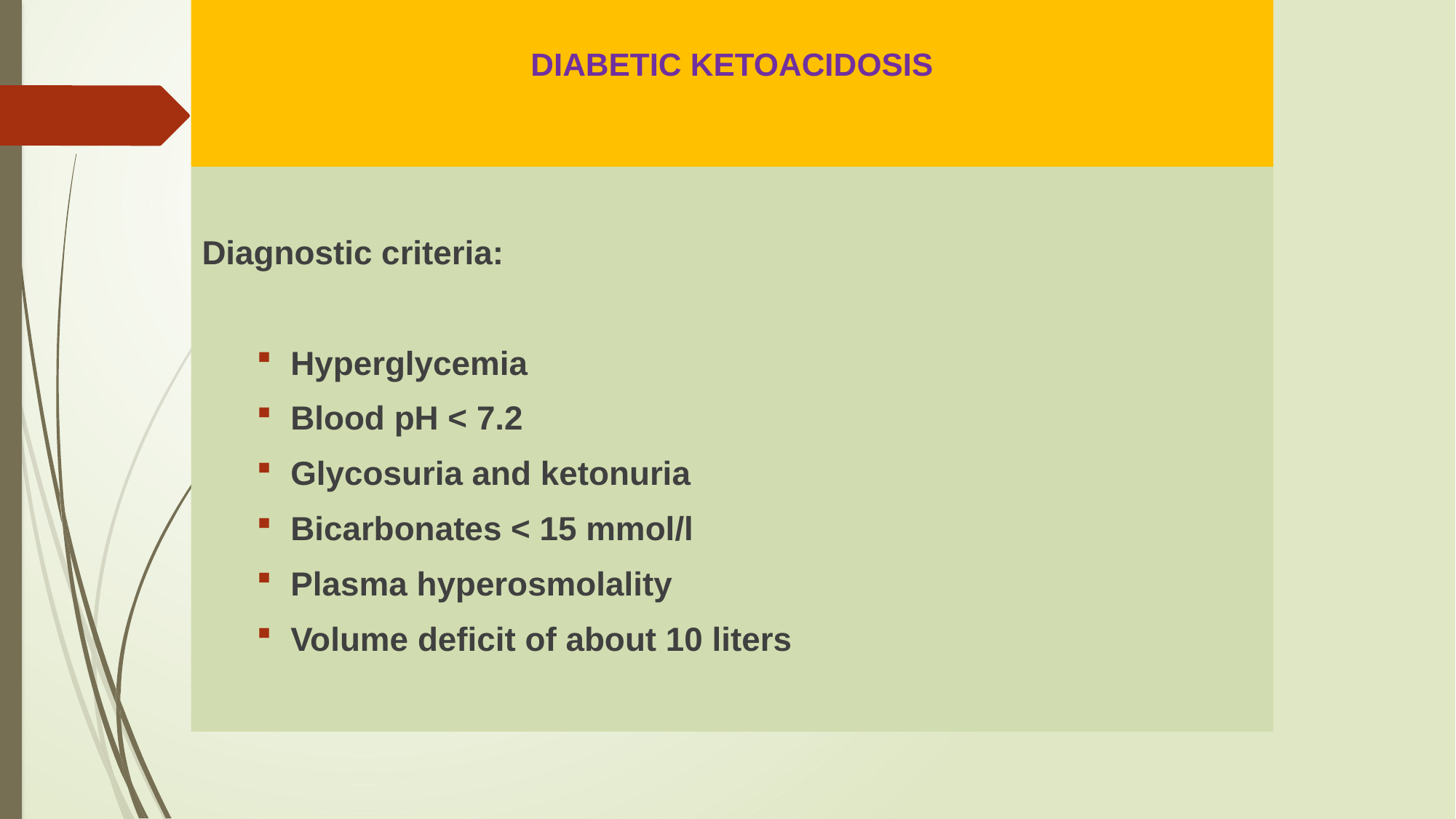

# DIABETIC KETOACIDOSIS

Diagnostic criteria:

Hyperglycemia
Blood pH < 7.2
Glycosuria and ketonuria
Bicarbonates < 15 mmol/l
Plasma hyperosmolality
Volume deficit of about 10 liters